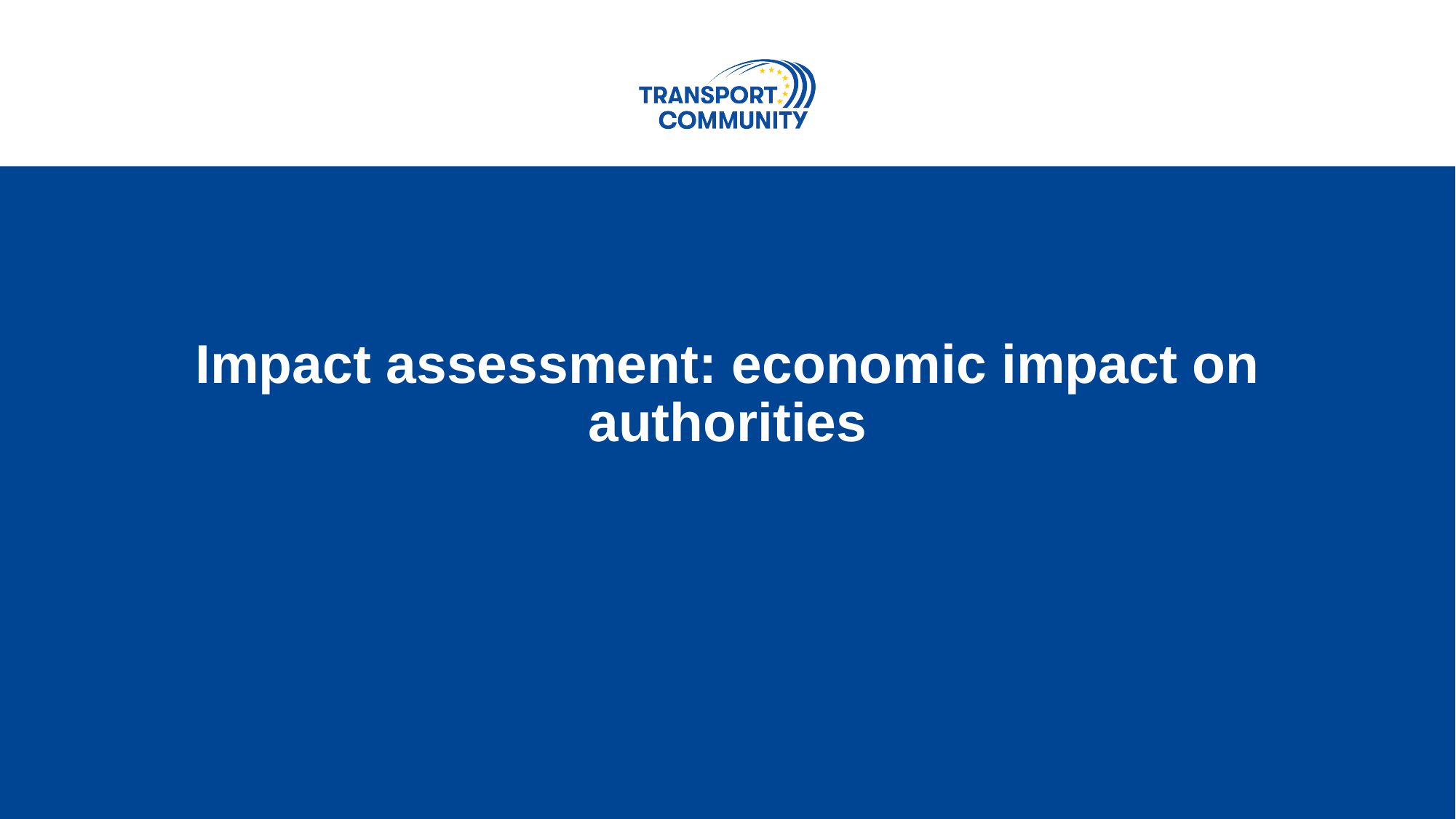

# Impact assessment: economic impact on authorities